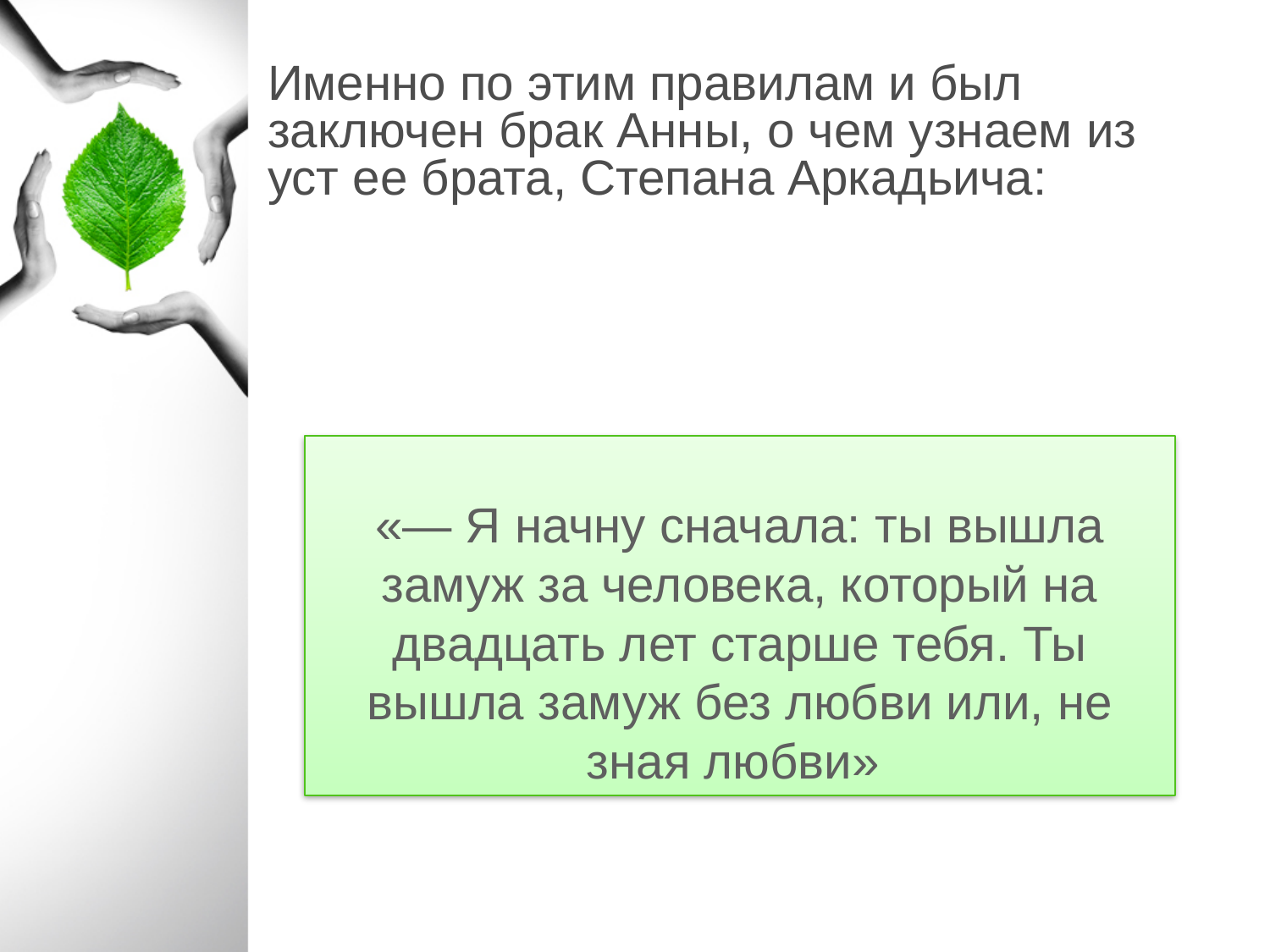

Именно по этим правилам и был заключен брак Анны, о чем узнаем из уст ее брата, Степана Аркадьича:

«— Я начну сначала: ты вышла замуж за человека, который на двадцать лет старше тебя. Ты вышла замуж без любви или, не зная любви»